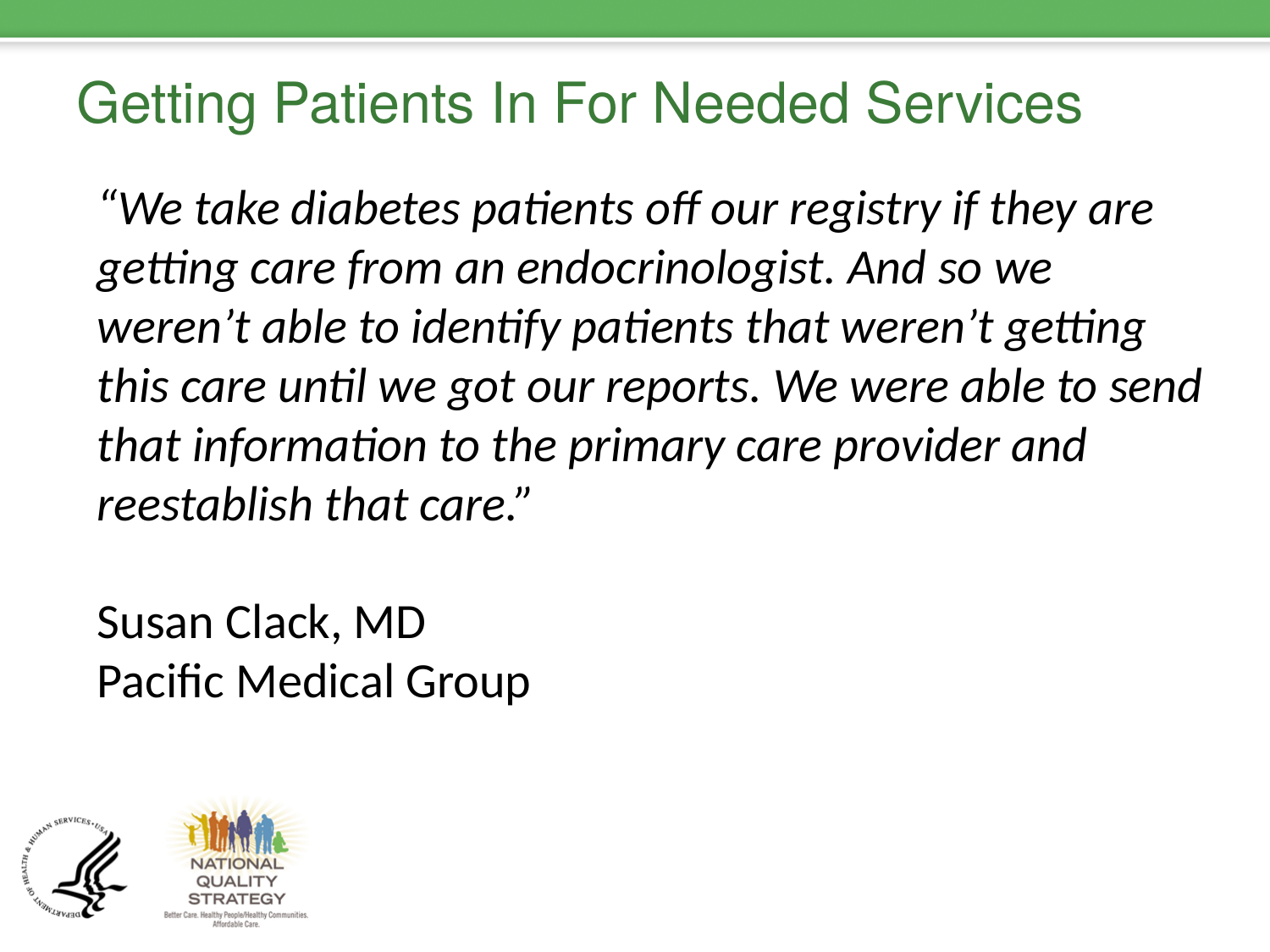

Getting Patients In For Needed Services
“We take diabetes patients off our registry if they are getting care from an endocrinologist. And so we weren’t able to identify patients that weren’t getting this care until we got our reports. We were able to send that information to the primary care provider and reestablish that care.”

Susan Clack, MD
Pacific Medical Group